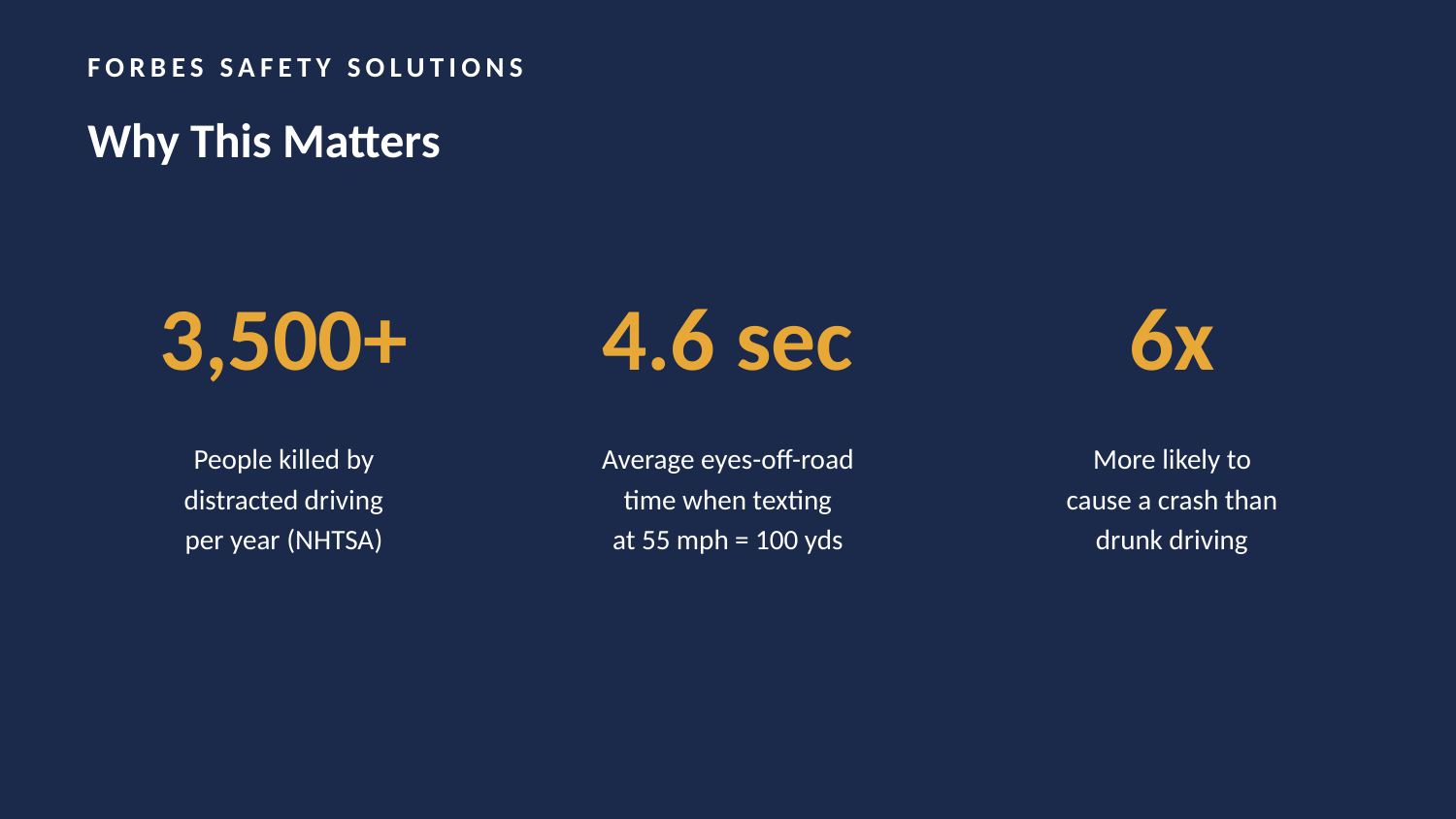

FORBES SAFETY SOLUTIONS
Why This Matters

3,500+
4.6 sec
6x
People killed by
distracted driving
per year (NHTSA)
Average eyes-off-road
time when texting
at 55 mph = 100 yds
More likely to
cause a crash than
drunk driving